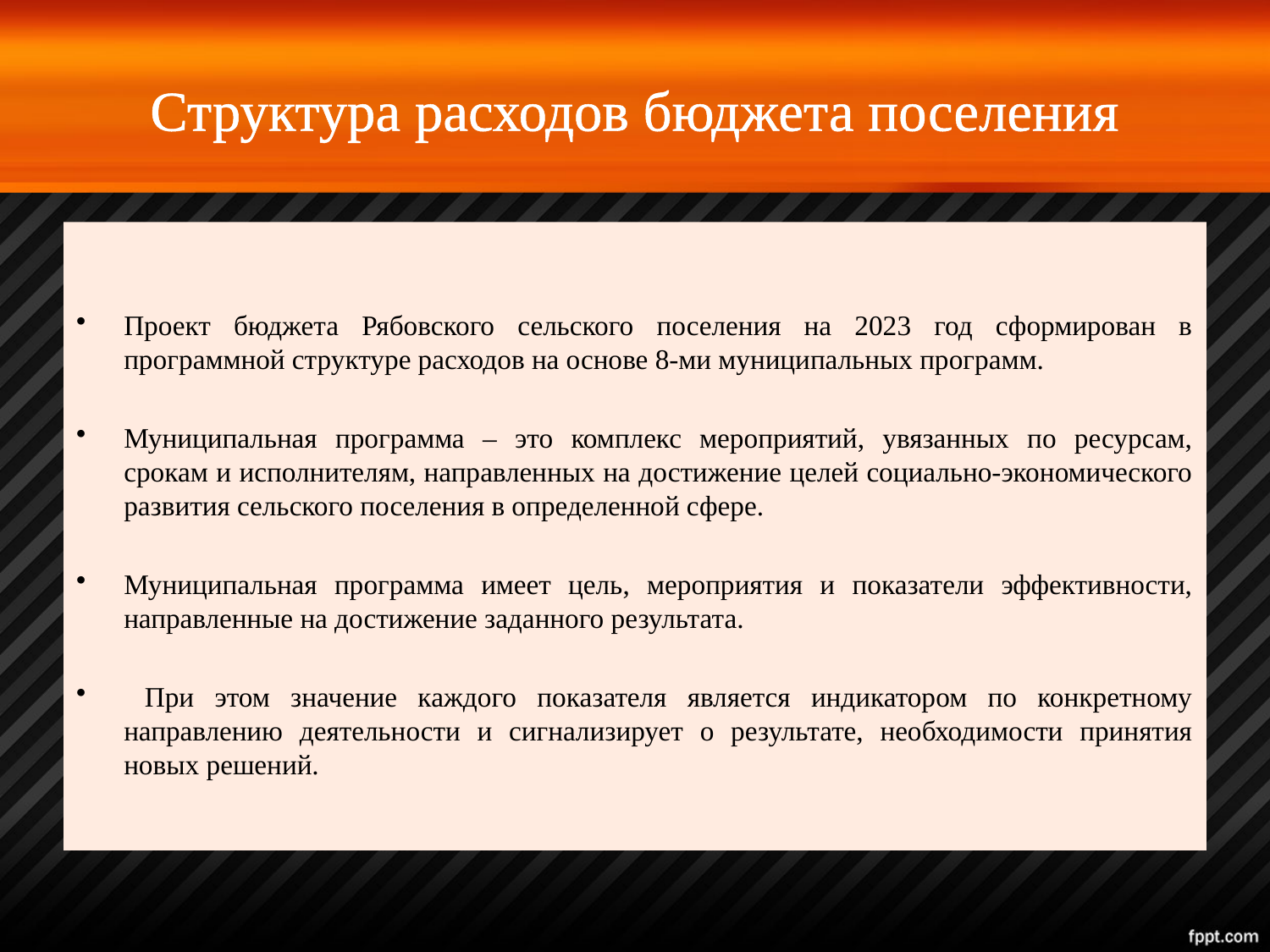

# Структура расходов бюджета поселения

Проект бюджета Рябовского сельского поселения на 2023 год сформирован в программной структуре расходов на основе 8-ми муниципальных программ.

Муниципальная программа – это комплекс мероприятий, увязанных по ресурсам, срокам и исполнителям, направленных на достижение целей социально-экономического развития сельского поселения в определенной сфере.

Муниципальная программа имеет цель, мероприятия и показатели эффективности, направленные на достижение заданного результата.

 При этом значение каждого показателя является индикатором по конкретному направлению деятельности и сигнализирует о результате, необходимости принятия новых решений.